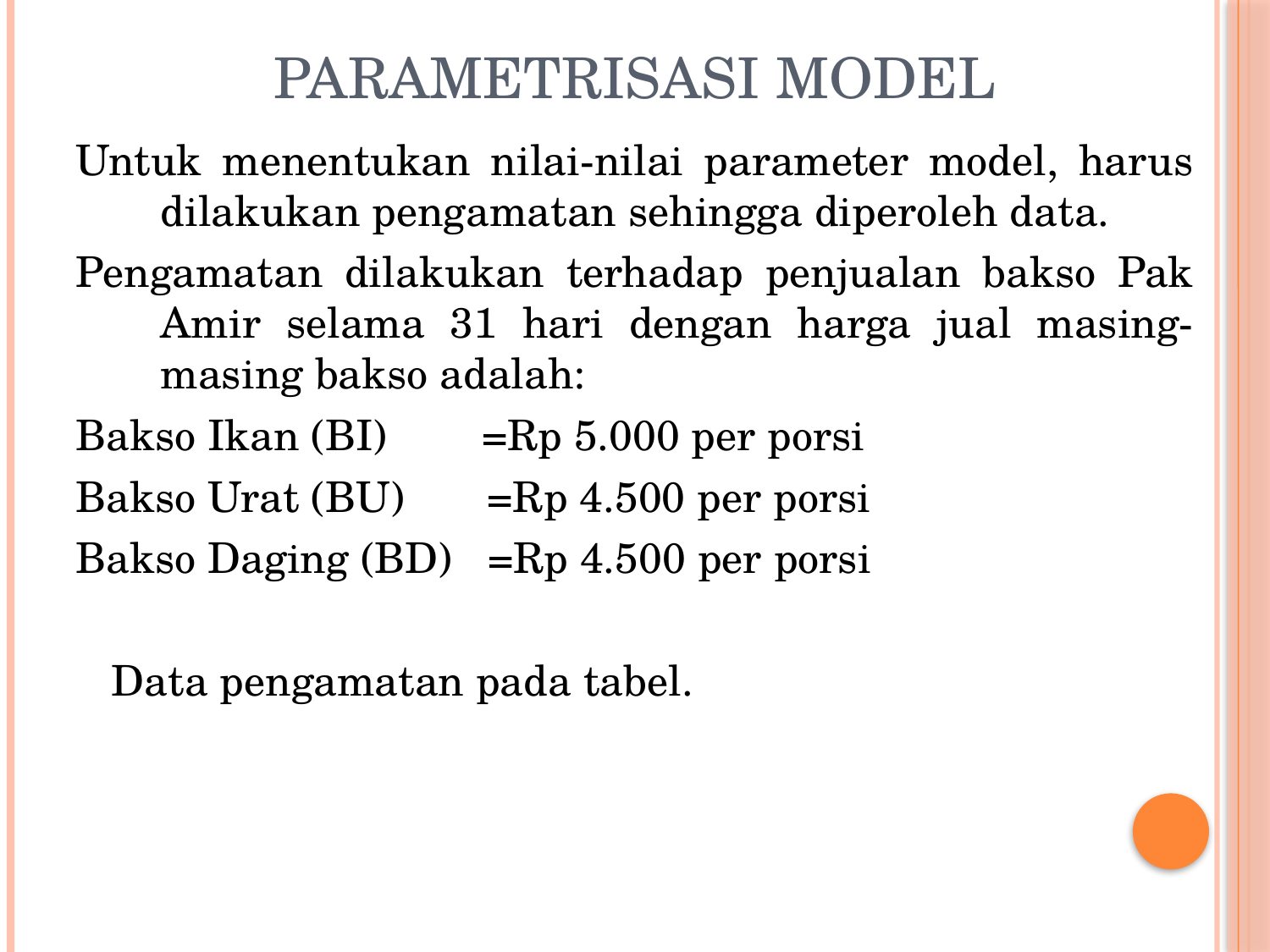

# Parametrisasi Model
Untuk menentukan nilai-nilai parameter model, harus dilakukan pengamatan sehingga diperoleh data.
Pengamatan dilakukan terhadap penjualan bakso Pak Amir selama 31 hari dengan harga jual masing-masing bakso adalah:
Bakso Ikan (BI)        =Rp 5.000 per porsi
Bakso Urat (BU)       =Rp 4.500 per porsi
Bakso Daging (BD)   =Rp 4.500 per porsi

   Data pengamatan pada tabel.